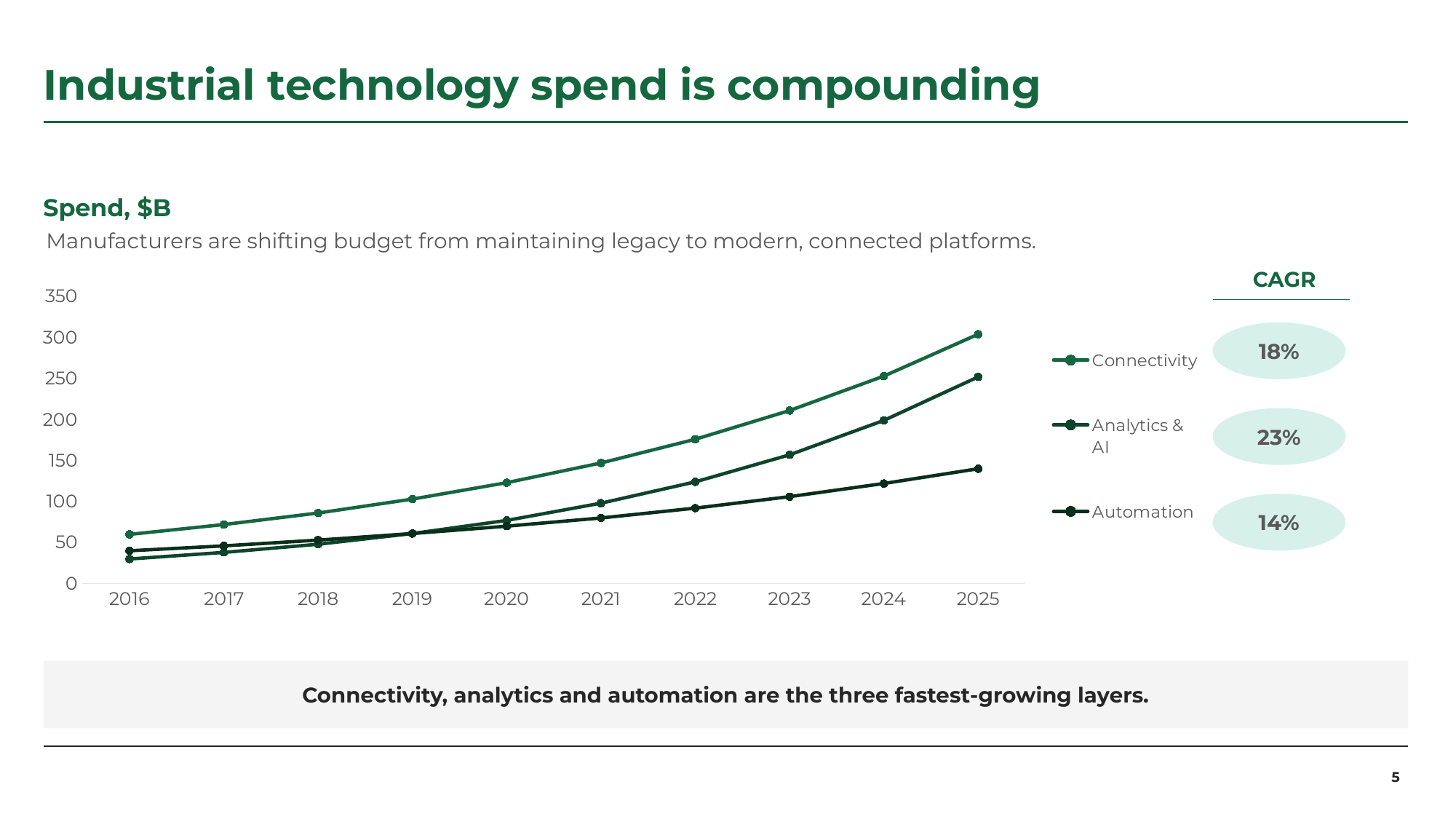

# Industrial technology spend is compounding
Spend, $B
Manufacturers are shifting budget from maintaining legacy to modern, connected platforms.
CAGR

### Chart

| Category | Connectivity | Analytics & AI | Automation |
|---|---|---|---|
| 2016 | 60.0 | 30.0 | 40.0 |
| 2017 | 72.0 | 38.0 | 46.0 |
| 2018 | 86.0 | 48.0 | 53.0 |
| 2019 | 103.0 | 61.0 | 61.0 |
| 2020 | 123.0 | 77.0 | 70.0 |
| 2021 | 147.0 | 98.0 | 80.0 |
| 2022 | 176.0 | 124.0 | 92.0 |
| 2023 | 211.0 | 157.0 | 106.0 |
| 2024 | 253.0 | 199.0 | 122.0 |
| 2025 | 304.0 | 252.0 | 140.0 |
18%
23%
14%
Connectivity, analytics and automation are the three fastest-growing layers.
5